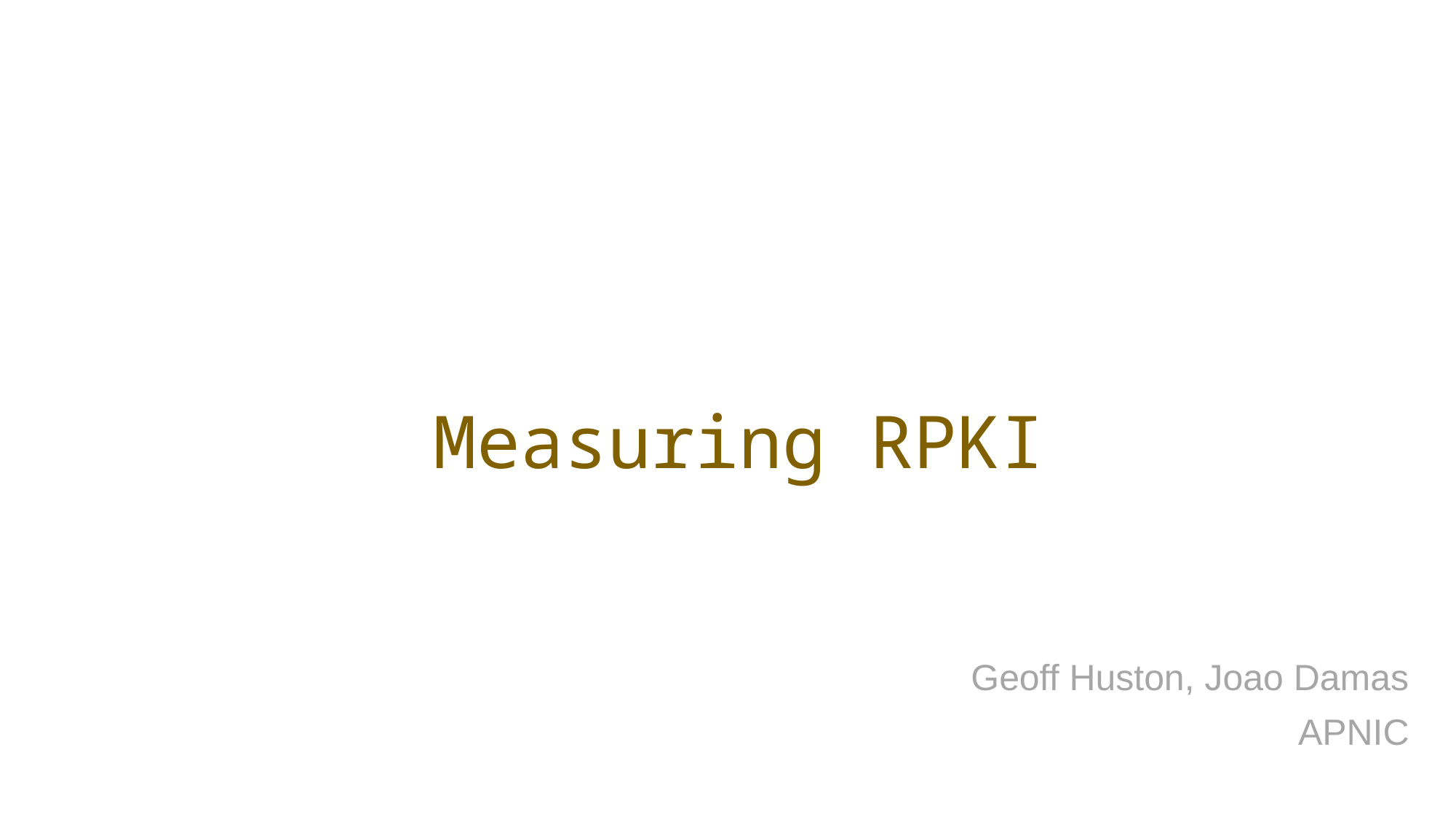

# Measuring RPKI
Geoff Huston, Joao Damas
APNIC